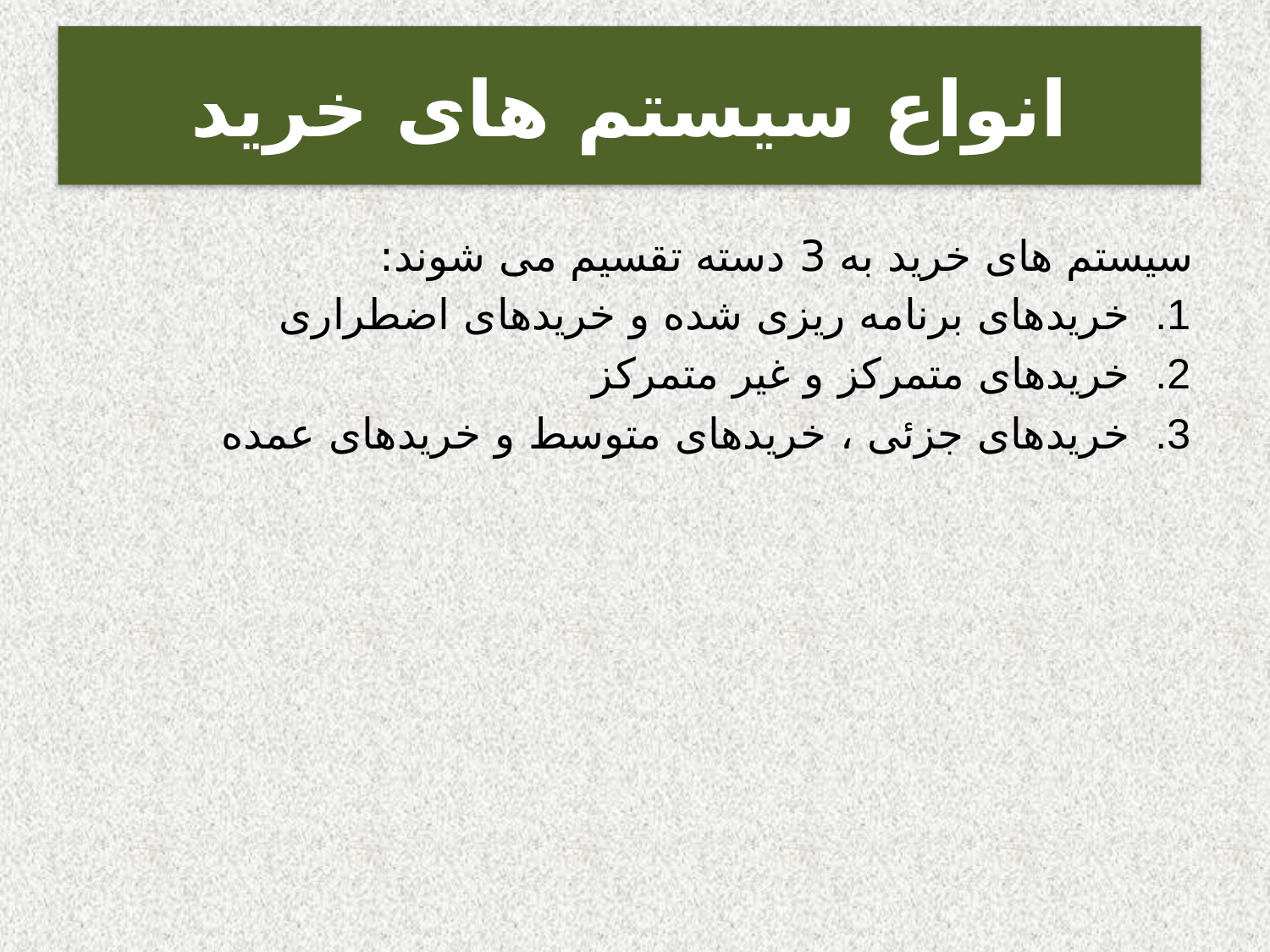

# انواع سیستم های خرید
سیستم های خرید به 3 دسته تقسیم می شوند:
خریدهای برنامه ریزی شده و خریدهای اضطراری
خریدهای متمرکز و غیر متمرکز
خریدهای جزئی ، خریدهای متوسط و خریدهای عمده